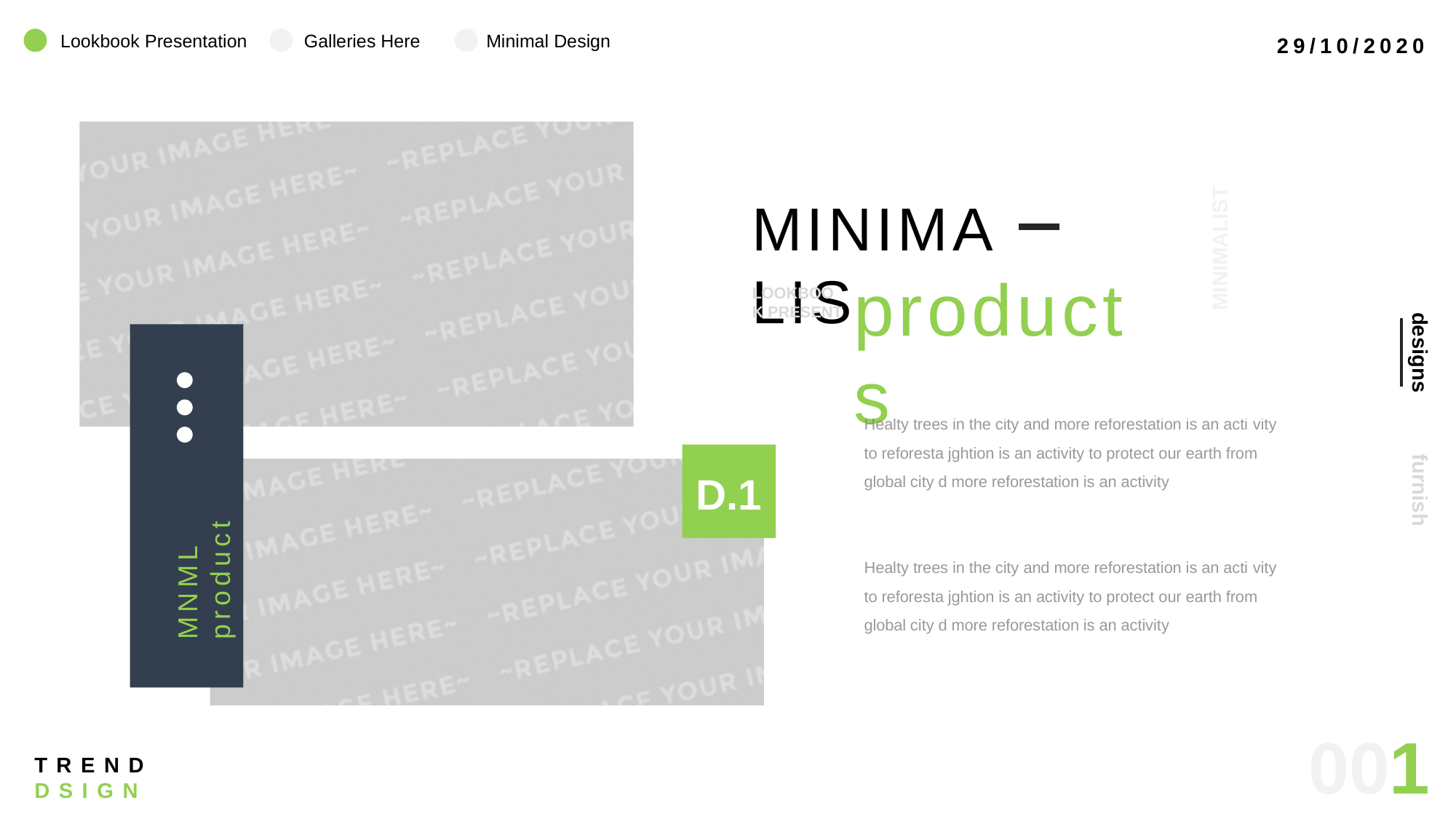

29/10/2020

Lookbook Presentation
Galleries Here
Minimal Design
MINIMALIST
MINIMALIS
products
LOOKBOOK PRESENT
designs
Healty trees in the city and more reforestation is an acti vity to reforesta jghtion is an activity to protect our earth from global city d more reforestation is an activity

MNML product

D.1
furnish
Healty trees in the city and more reforestation is an acti vity to reforesta jghtion is an activity to protect our earth from global city d more reforestation is an activity
001
TRENDDSIGN